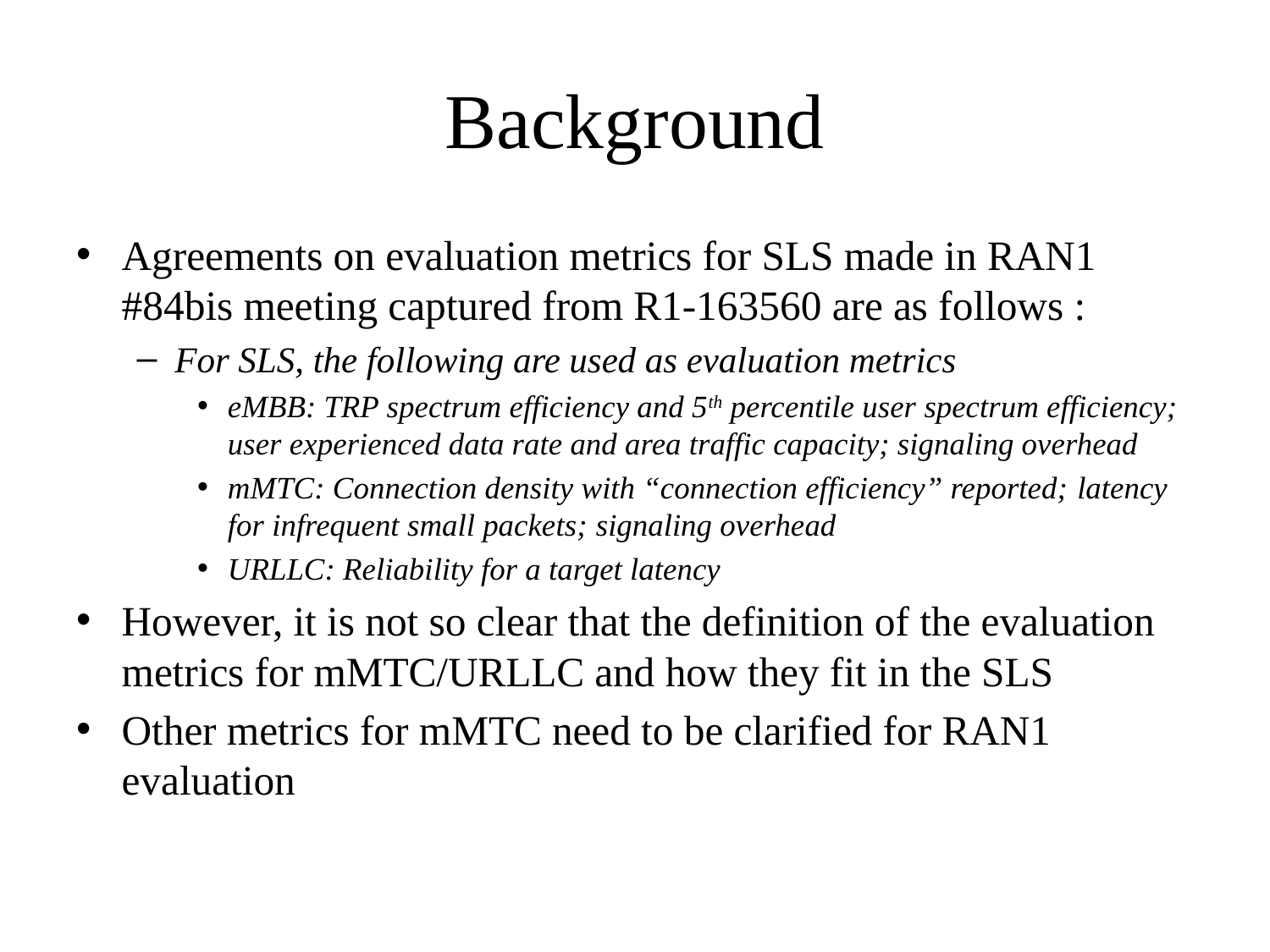

# Background
Agreements on evaluation metrics for SLS made in RAN1 #84bis meeting captured from R1-163560 are as follows :
For SLS, the following are used as evaluation metrics
eMBB: TRP spectrum efficiency and 5th percentile user spectrum efficiency; user experienced data rate and area traffic capacity; signaling overhead
mMTC: Connection density with “connection efficiency” reported; latency for infrequent small packets; signaling overhead
URLLC: Reliability for a target latency
However, it is not so clear that the definition of the evaluation metrics for mMTC/URLLC and how they fit in the SLS
Other metrics for mMTC need to be clarified for RAN1 evaluation